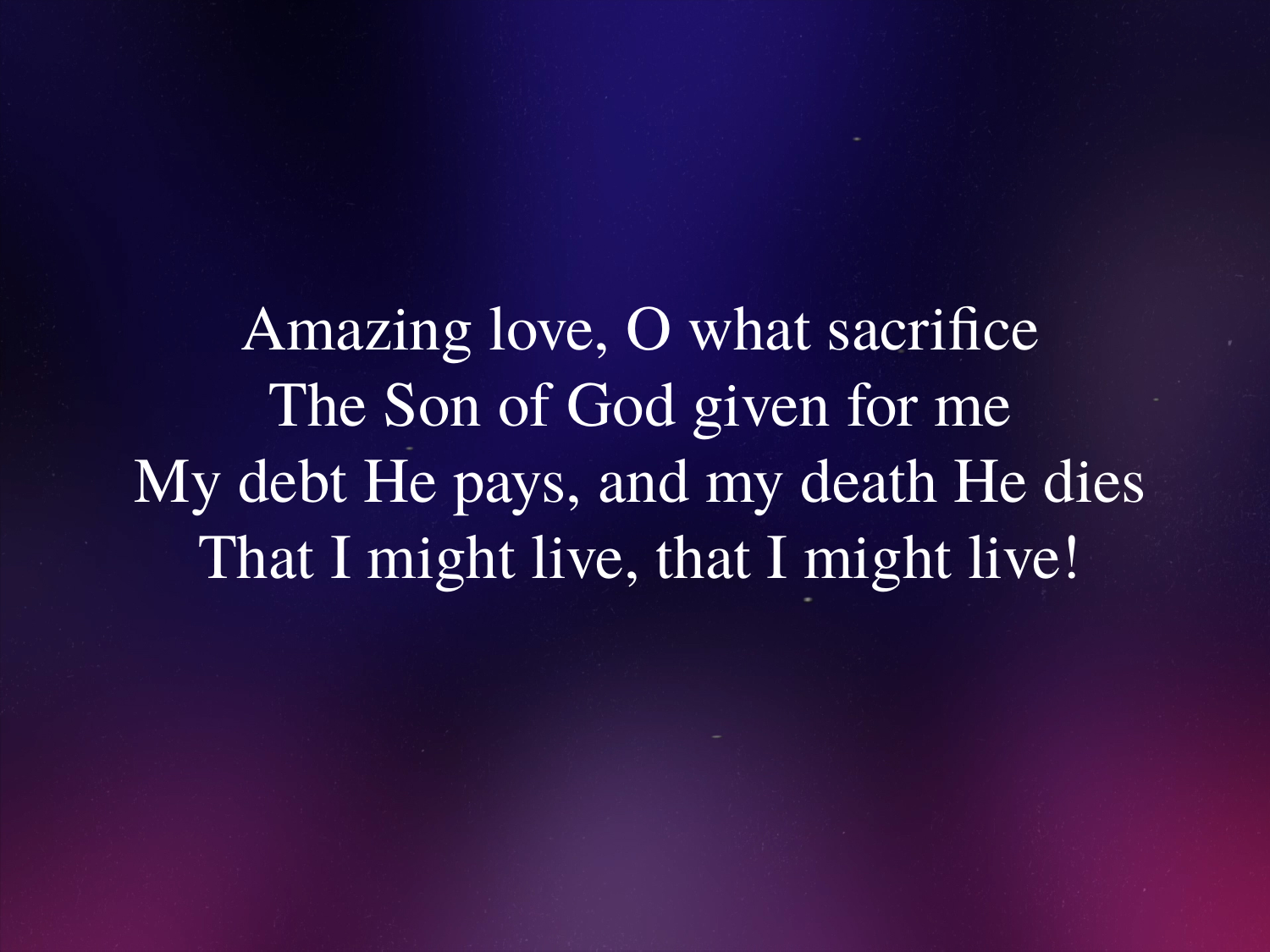

# Amazing love, O what sacrifice The Son of God given for me My debt He pays, and my death He dies That I might live, that I might live!